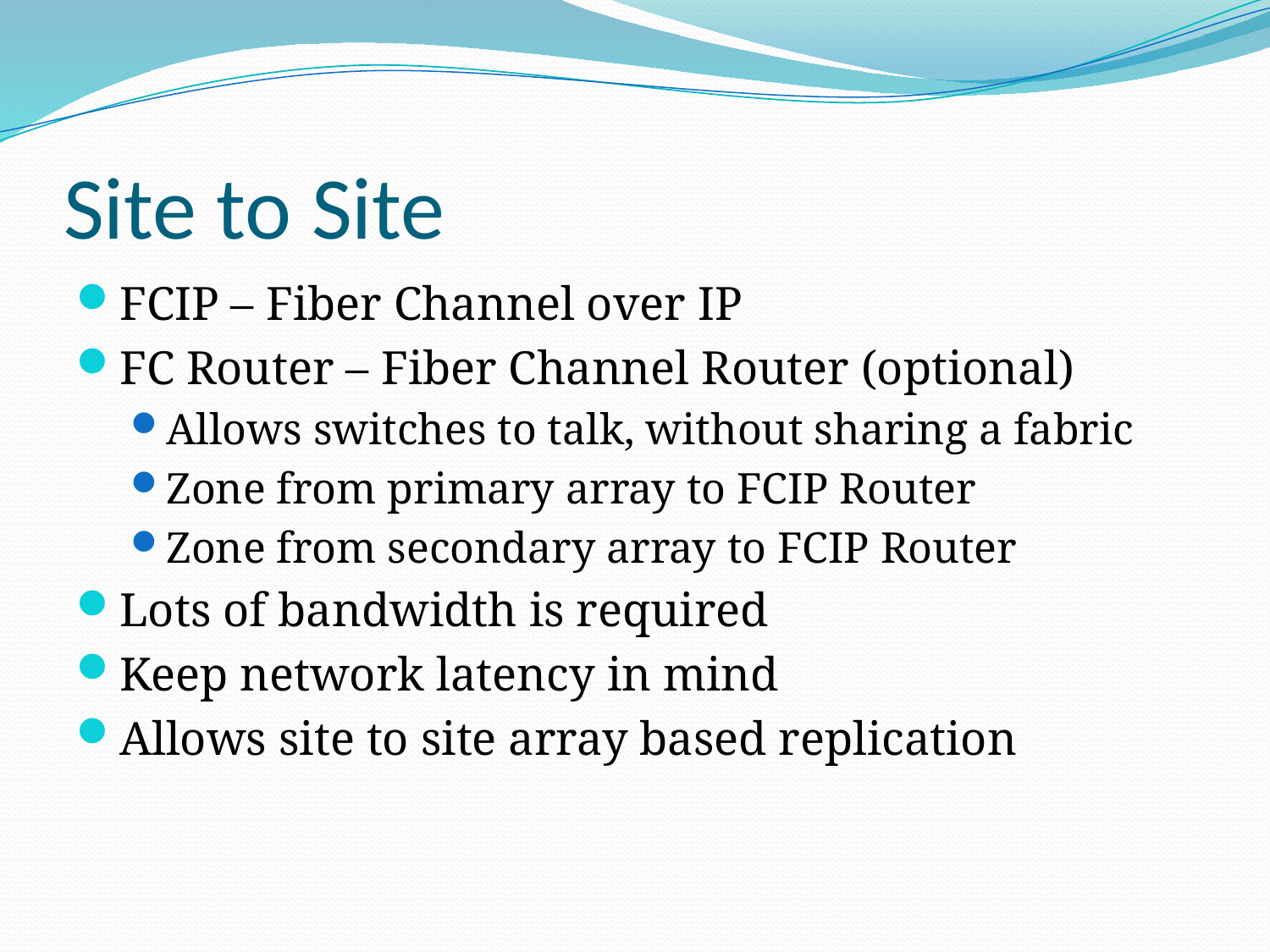

# Site to Site
FCIP – Fiber Channel over IP
FC Router – Fiber Channel Router (optional)
Allows switches to talk, without sharing a fabric
Zone from primary array to FCIP Router
Zone from secondary array to FCIP Router
Lots of bandwidth is required
Keep network latency in mind
Allows site to site array based replication